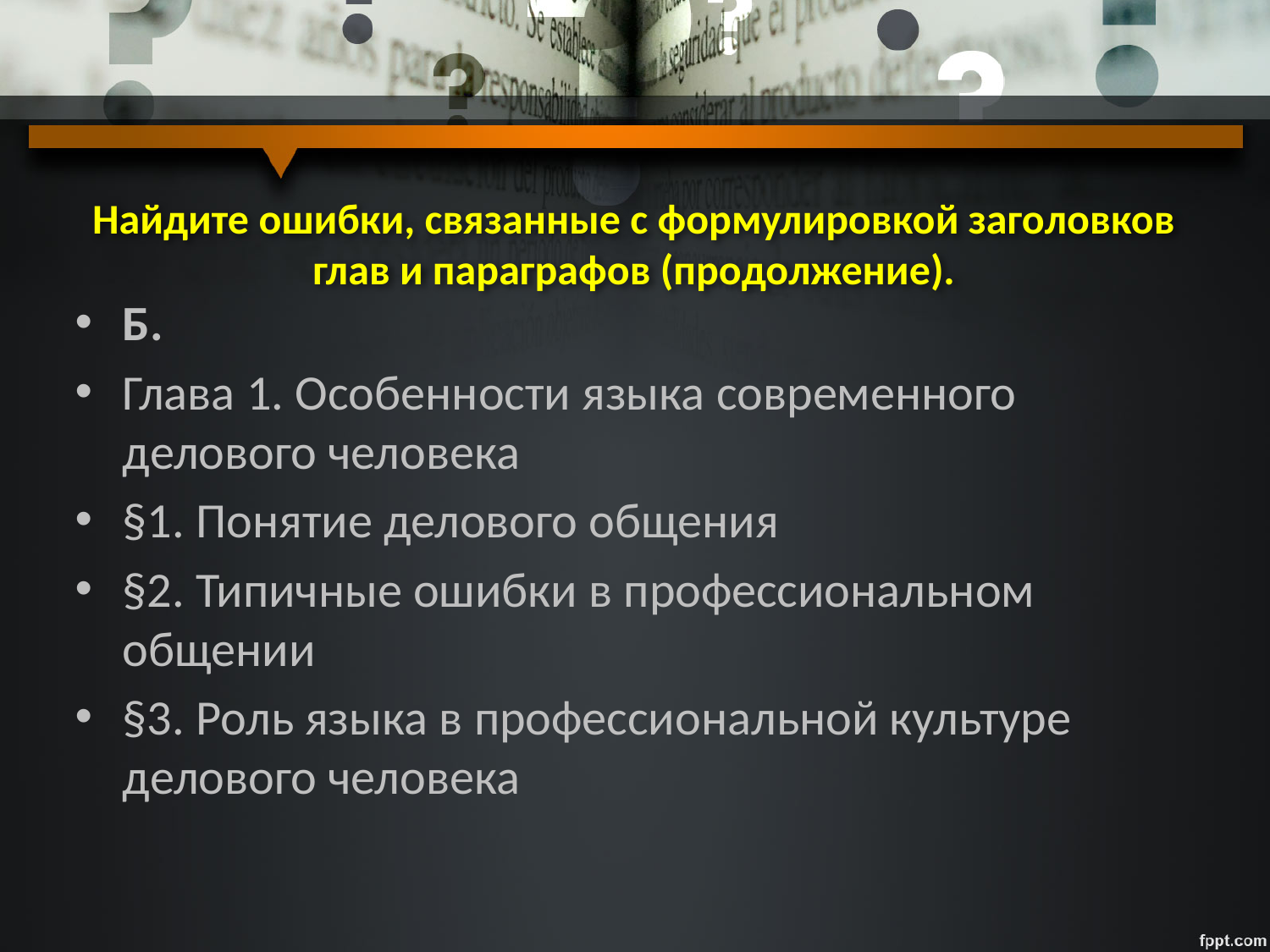

# Найдите ошибки, связанные с формулировкой заголовков глав и параграфов (продолжение).
Б.
Глава 1. Особенности языка современного делового человека
§1. Понятие делового общения
§2. Типичные ошибки в профессиональном общении
§3. Роль языка в профессиональной культуре делового человека